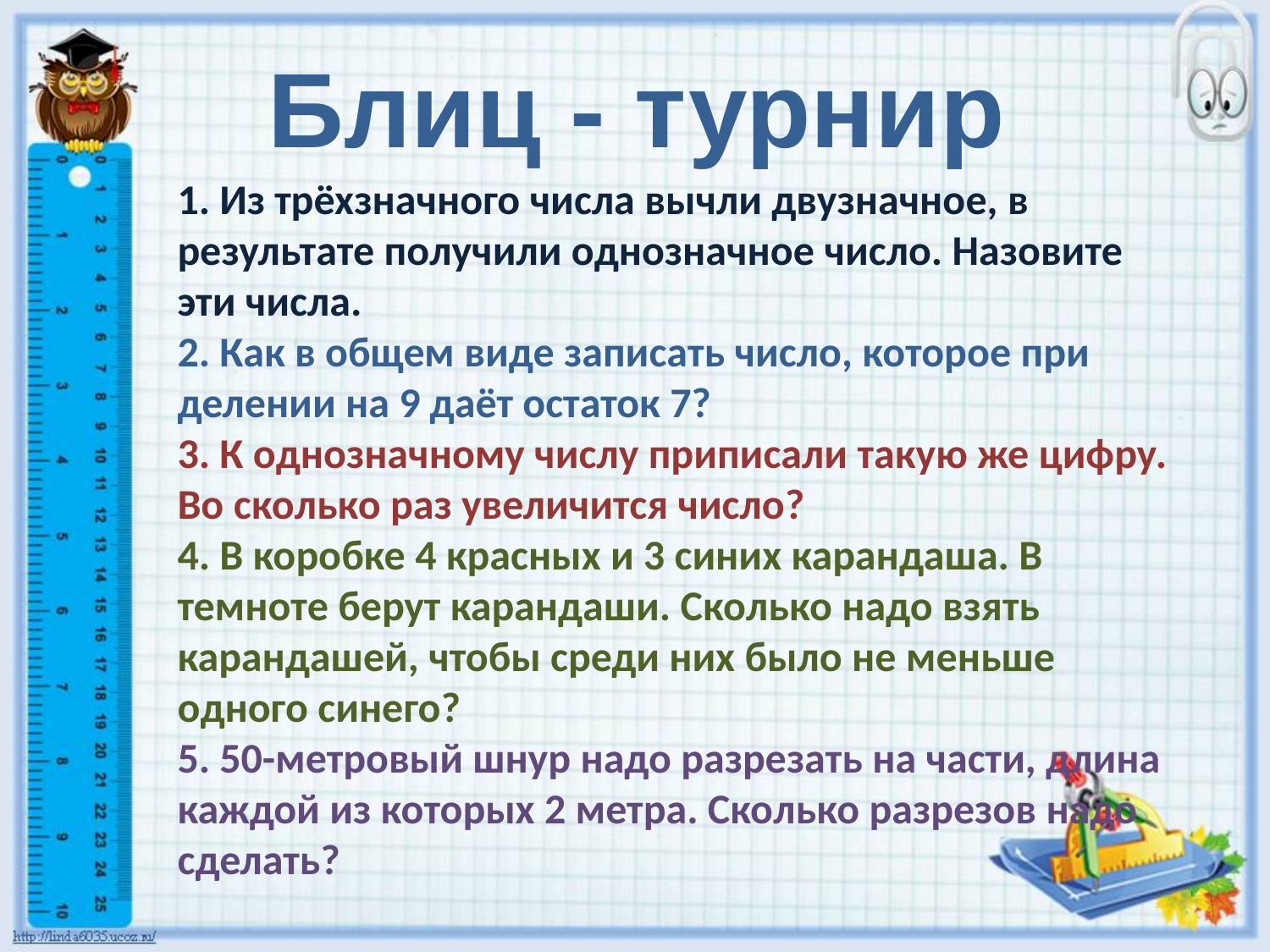

# Блиц - турнир
1. Из трёхзначного числа вычли двузначное, в результате получили однозначное число. Назовите эти числа.
2. Как в общем виде записать число, которое при делении на 9 даёт остаток 7?
3. К однозначному числу приписали такую же цифру. Во сколько раз увеличится число?
4. В коробке 4 красных и 3 синих карандаша. В темноте берут карандаши. Сколько надо взять карандашей, чтобы среди них было не меньше одного синего?
5. 50-метровый шнур надо разрезать на части, длина каждой из которых 2 метра. Сколько разрезов надо сделать?